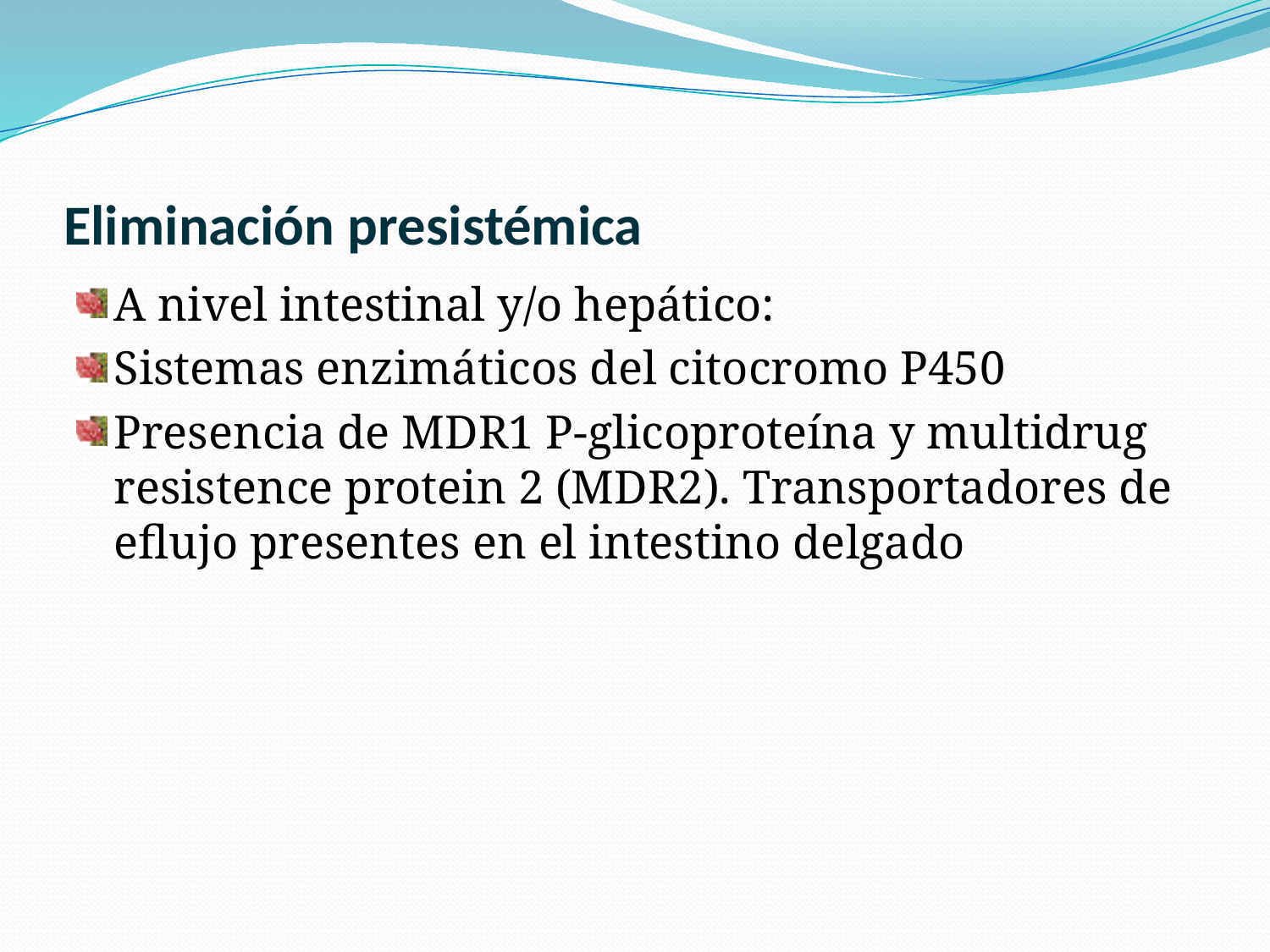

# Eliminación presistémica
A nivel intestinal y/o hepático:
Sistemas enzimáticos del citocromo P450
Presencia de MDR1 P-glicoproteína y multidrug resistence protein 2 (MDR2). Transportadores de eflujo presentes en el intestino delgado